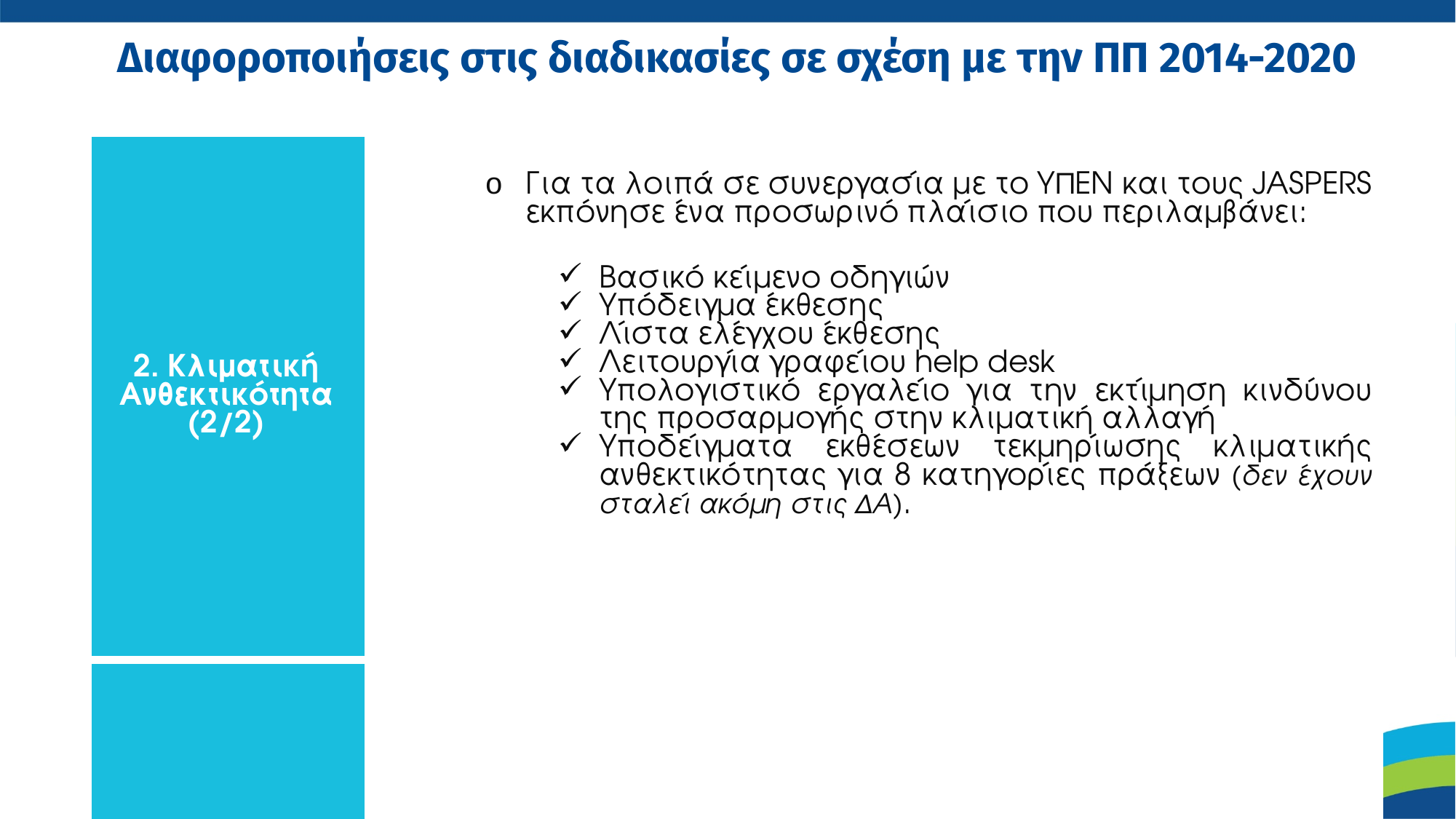

# Διαφοροποιήσεις στις διαδικασίες σε σχέση με την ΠΠ 2014-2020
| 2. Κλιματική Ανθεκτικότητα (2/2) | Για τα λοιπά σε συνεργασία με το ΥΠΕΝ και τους JASPERS εκπόνησε ένα προσωρινό πλαίσιο που περιλαμβάνει: Βασικό κείμενο οδηγιών Υπόδειγμα έκθεσης Λίστα ελέγχου έκθεσης Λειτουργία γραφείου help desk Υπολογιστικό εργαλείο για την εκτίμηση κινδύνου της προσαρμογής στην κλιματική αλλαγή Υποδείγματα εκθέσεων τεκμηρίωσης κλιματικής ανθεκτικότητας για 8 κατηγορίες πράξεων (δεν έχουν σταλεί ακόμη στις ΔΑ). |
| --- | --- |
|  |  |